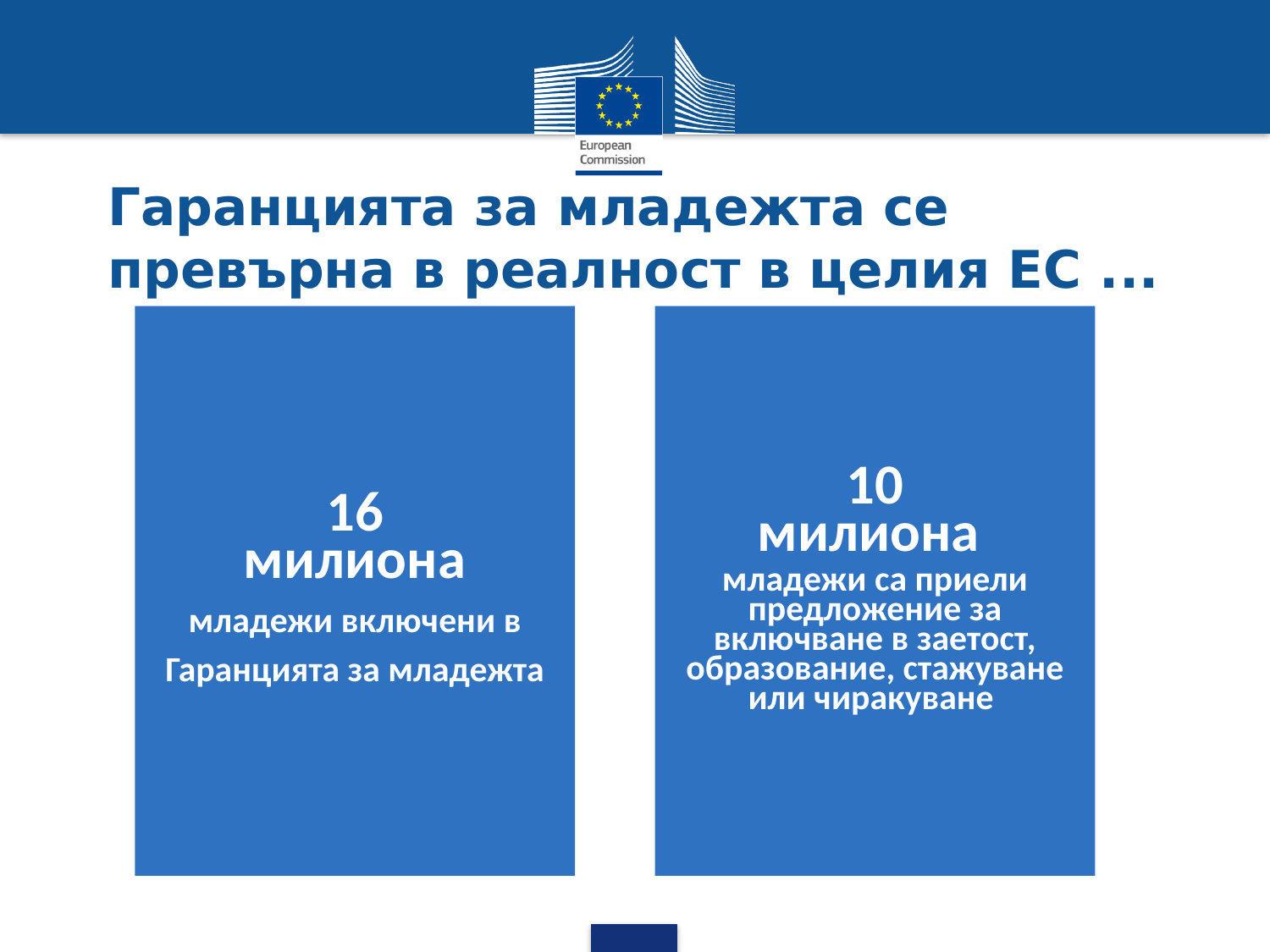

# Гаранцията за младежта се превърна в реалност в целия ЕС ...
16
милиона
младежи включени в Гаранцията за младежта
10
милиона
младежи са приели предложение за включване в заетост, образование, стажуване или чиракуване